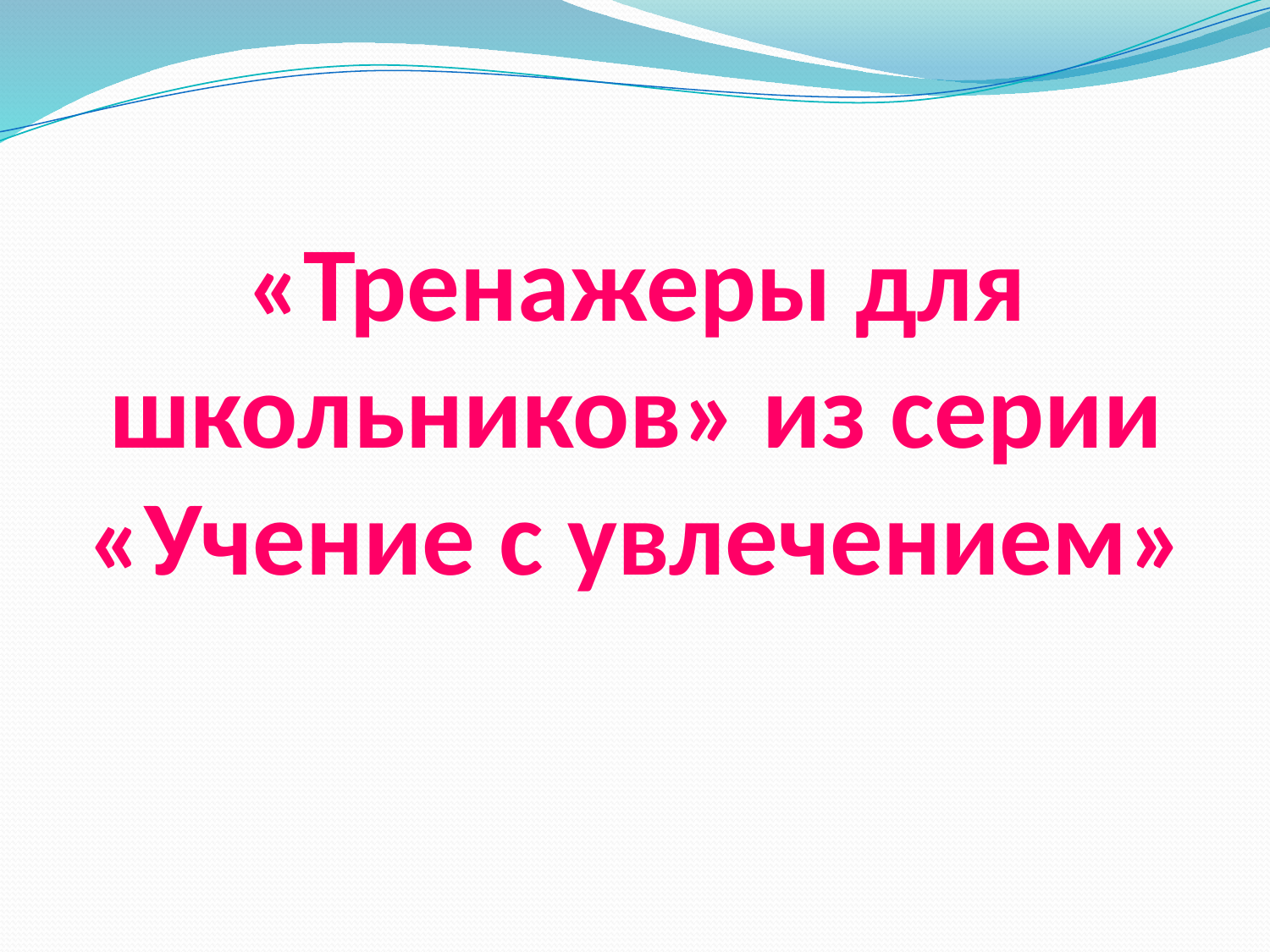

# «Тренажеры для школьников» из серии «Учение с увлечением»